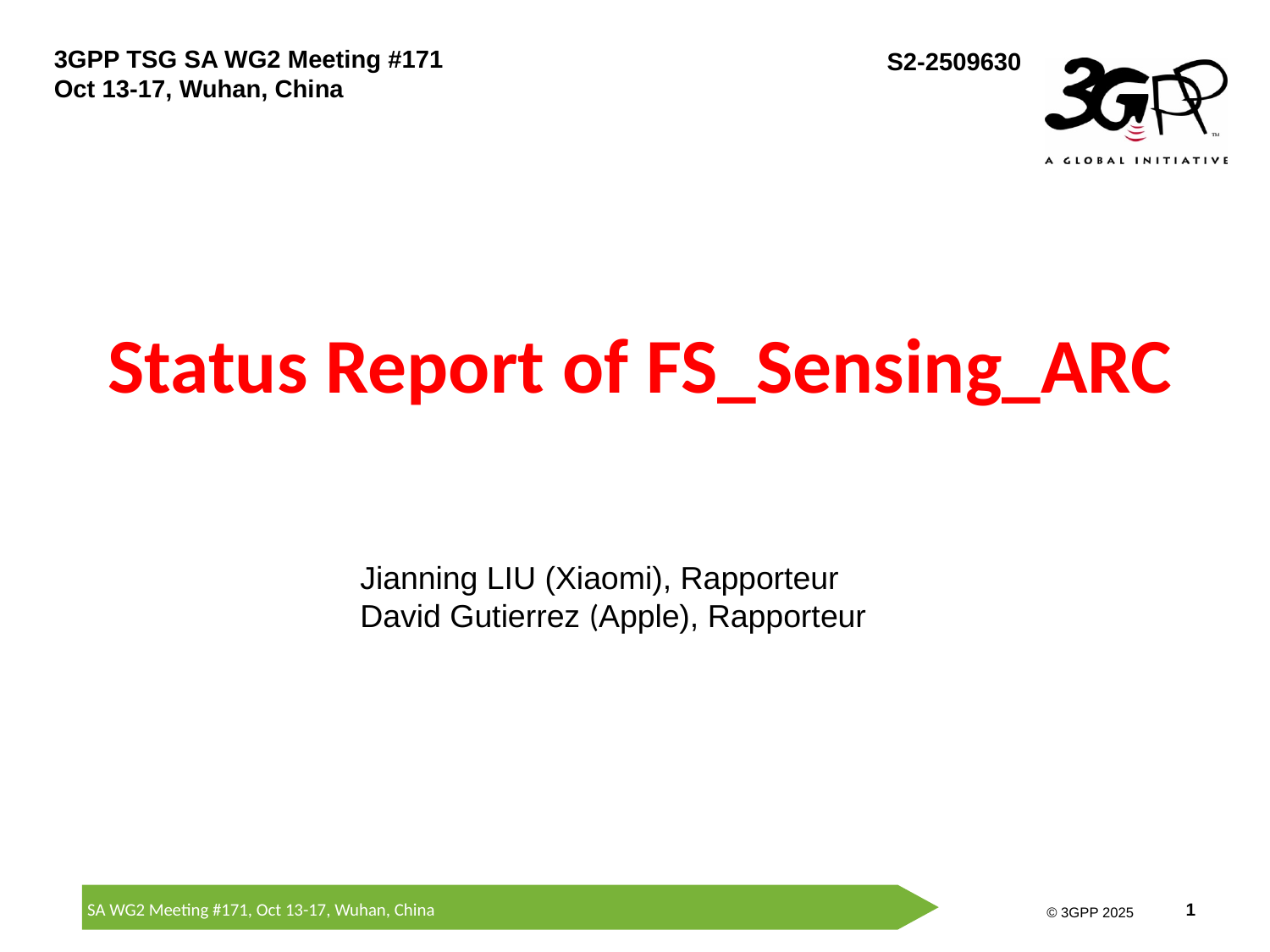

# Status Report of FS_Sensing_ARC
Jianning LIU (Xiaomi), Rapporteur
David Gutierrez (Apple), Rapporteur